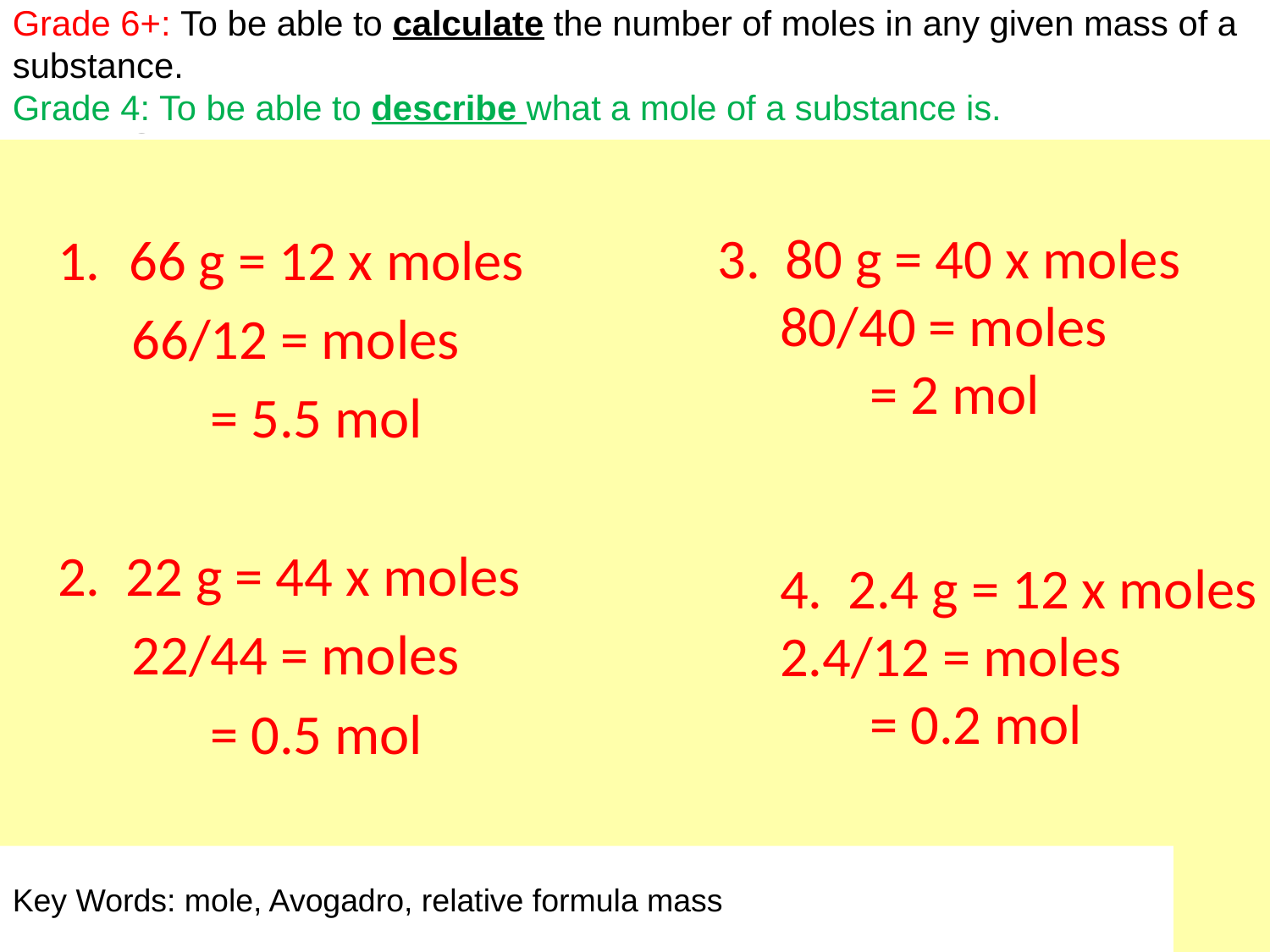

Aspire: To be able to calculate the number of moles in any given mass of a substance.
Challenge: To be able to describe what a mole of a substance is.
Grade 6+: To be able to calculate the number of moles in any given mass of a substance.
Grade 4: To be able to describe what a mole of a substance is.
3.  80 g = 40 x moles
80/40 = moles
	  = 2 mol

4.  2.4 g = 12 x moles
2.4/12 = moles
	  = 0.2 mol
66 g = 12 x moles
66/12 = moles
	  = 5.5 mol

2.  22 g = 44 x moles
22/44 = moles
	  = 0.5 mol
Key Words: mole, Avogadro, relative formula mass